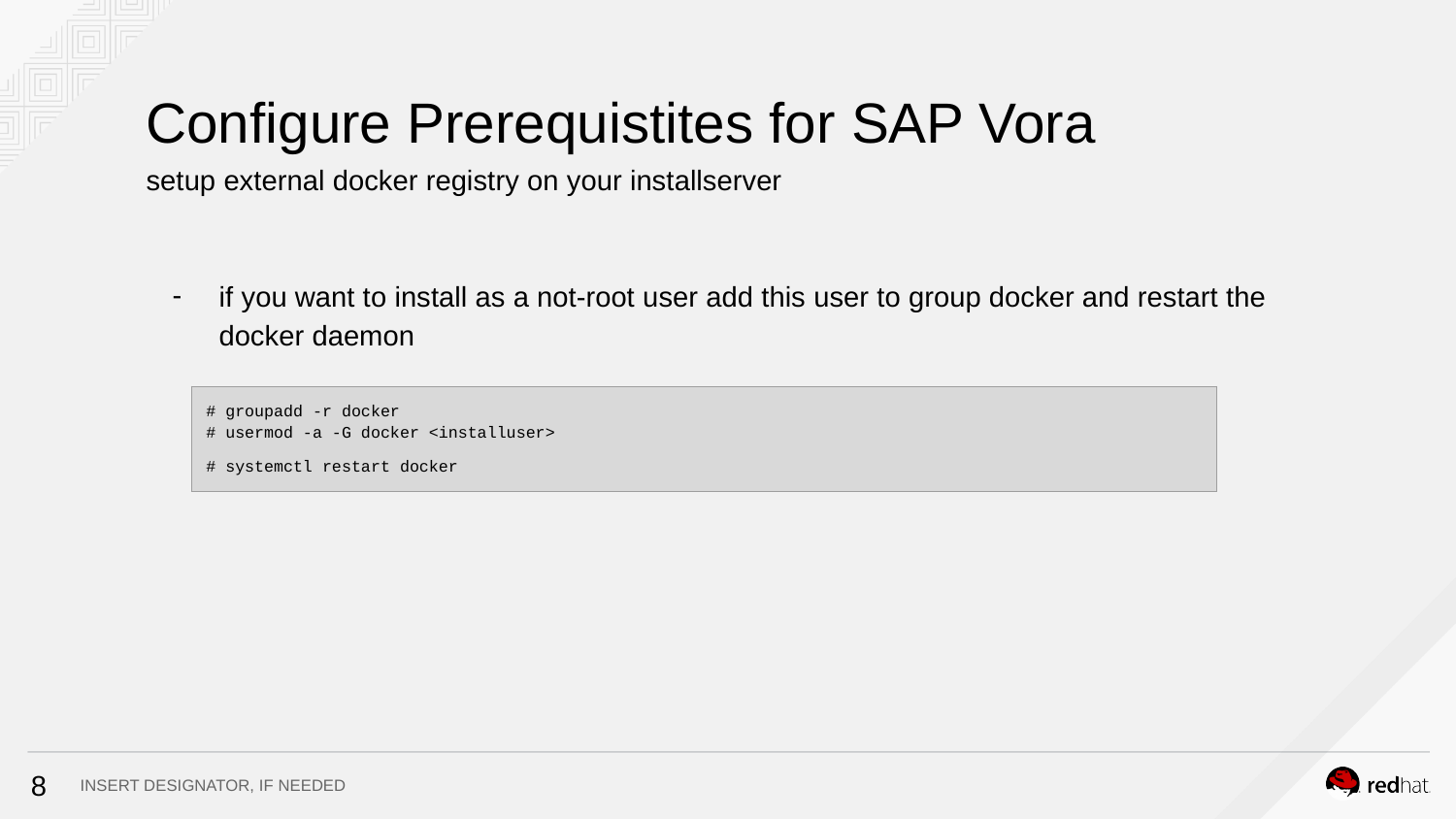

# Configure Prerequistites for SAP Vora
setup external docker registry on your installserver
if you want to install as a not-root user add this user to group docker and restart the docker daemon

| # groupadd -r docker # usermod -a -G docker <installuser> # systemctl restart docker |
| --- |
8